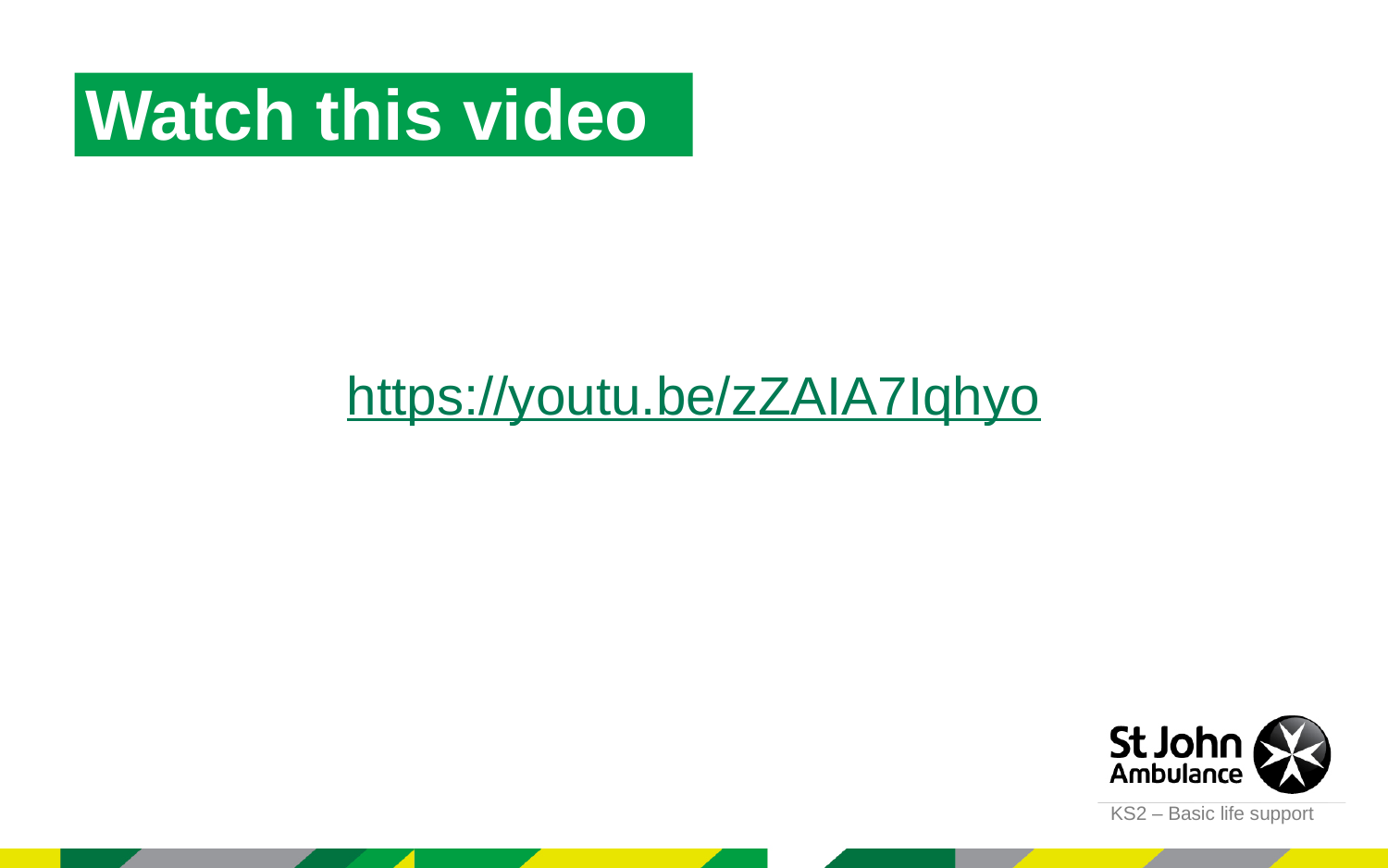

Watch this video
https://youtu.be/zZAIA7Iqhyo
KS2 – Basic life support